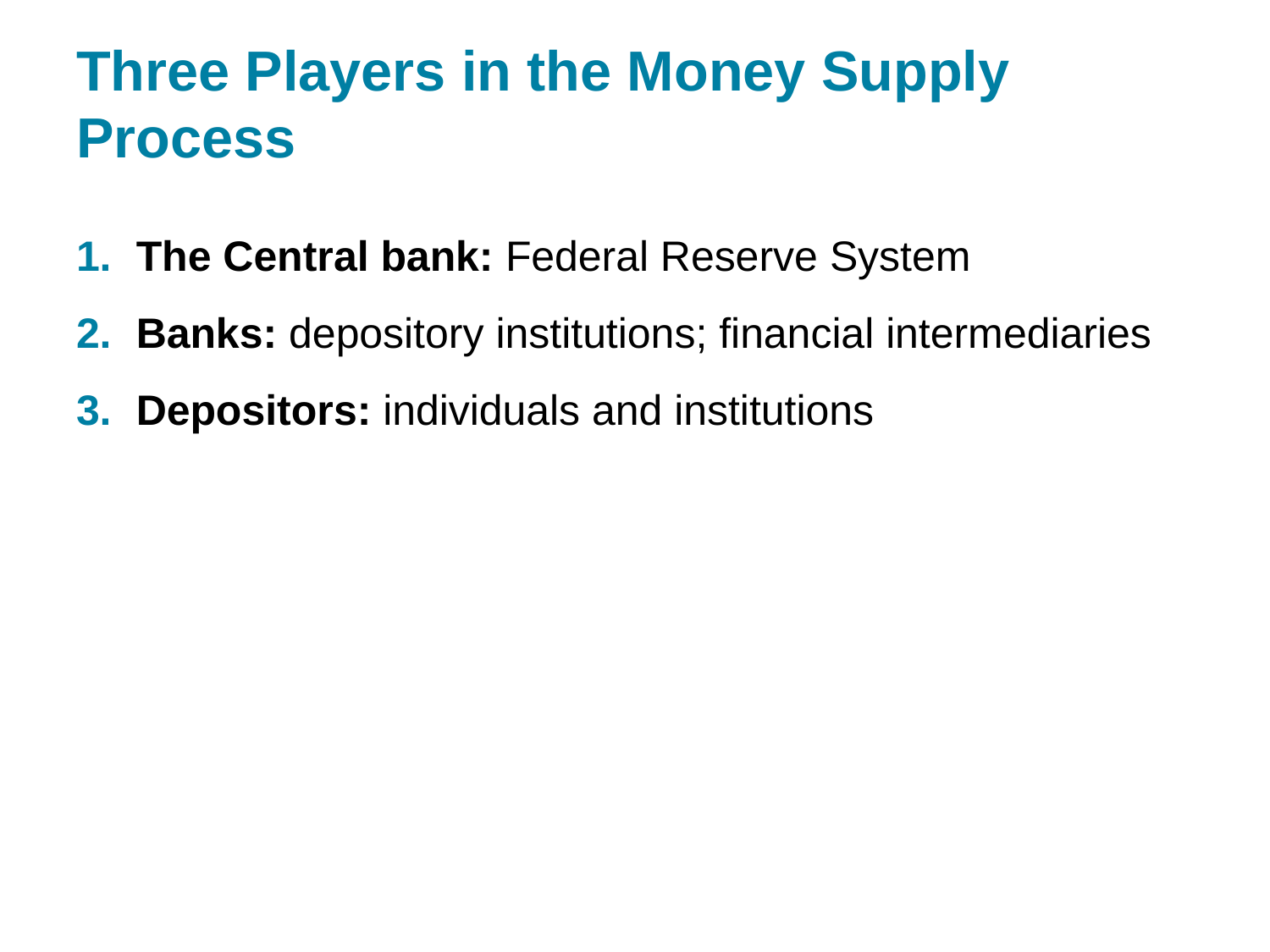

# Three Players in the Money Supply Process
The Central bank: Federal Reserve System
Banks: depository institutions; financial intermediaries
Depositors: individuals and institutions